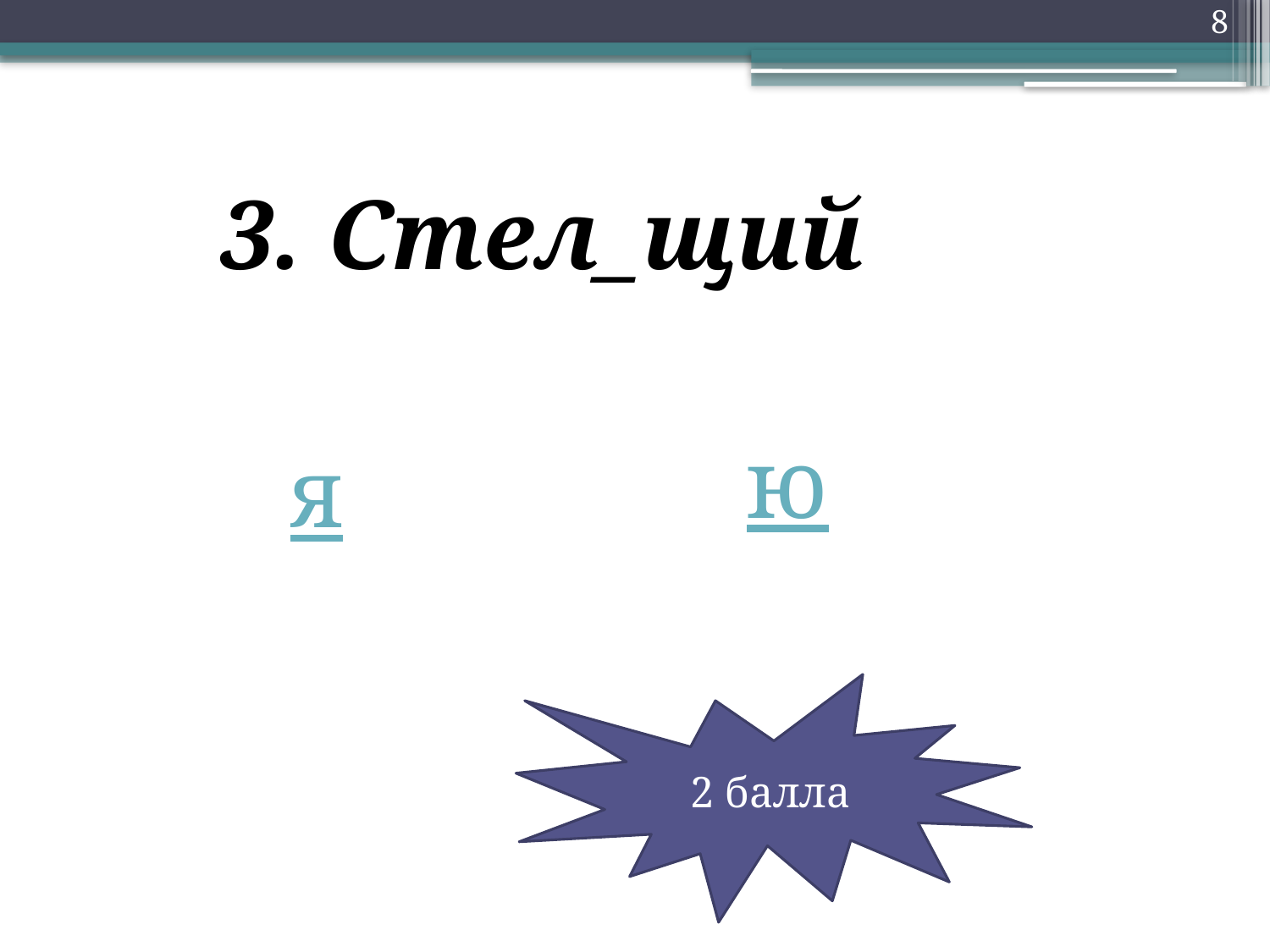

8
3. Стел_щий
ю
я
2 балла